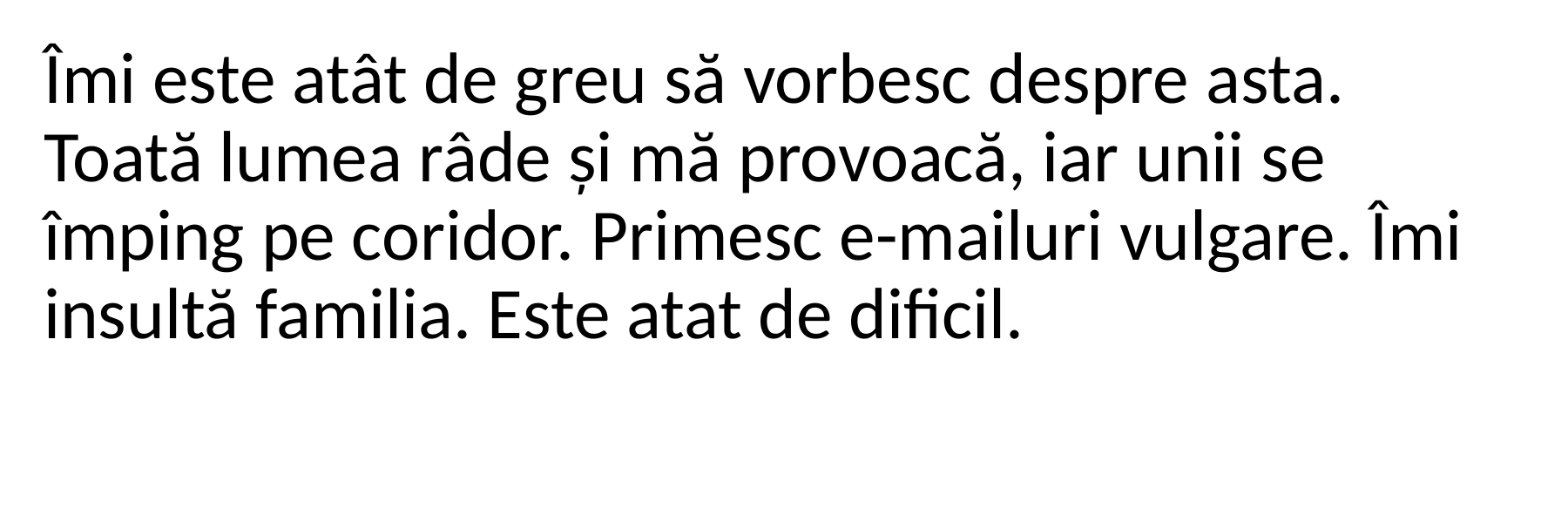

Îmi este atât de greu să vorbesc despre asta. Toată lumea râde și mă provoacă, iar unii se împing pe coridor. Primesc e-mailuri vulgare. Îmi insultă familia. Este atat de dificil.